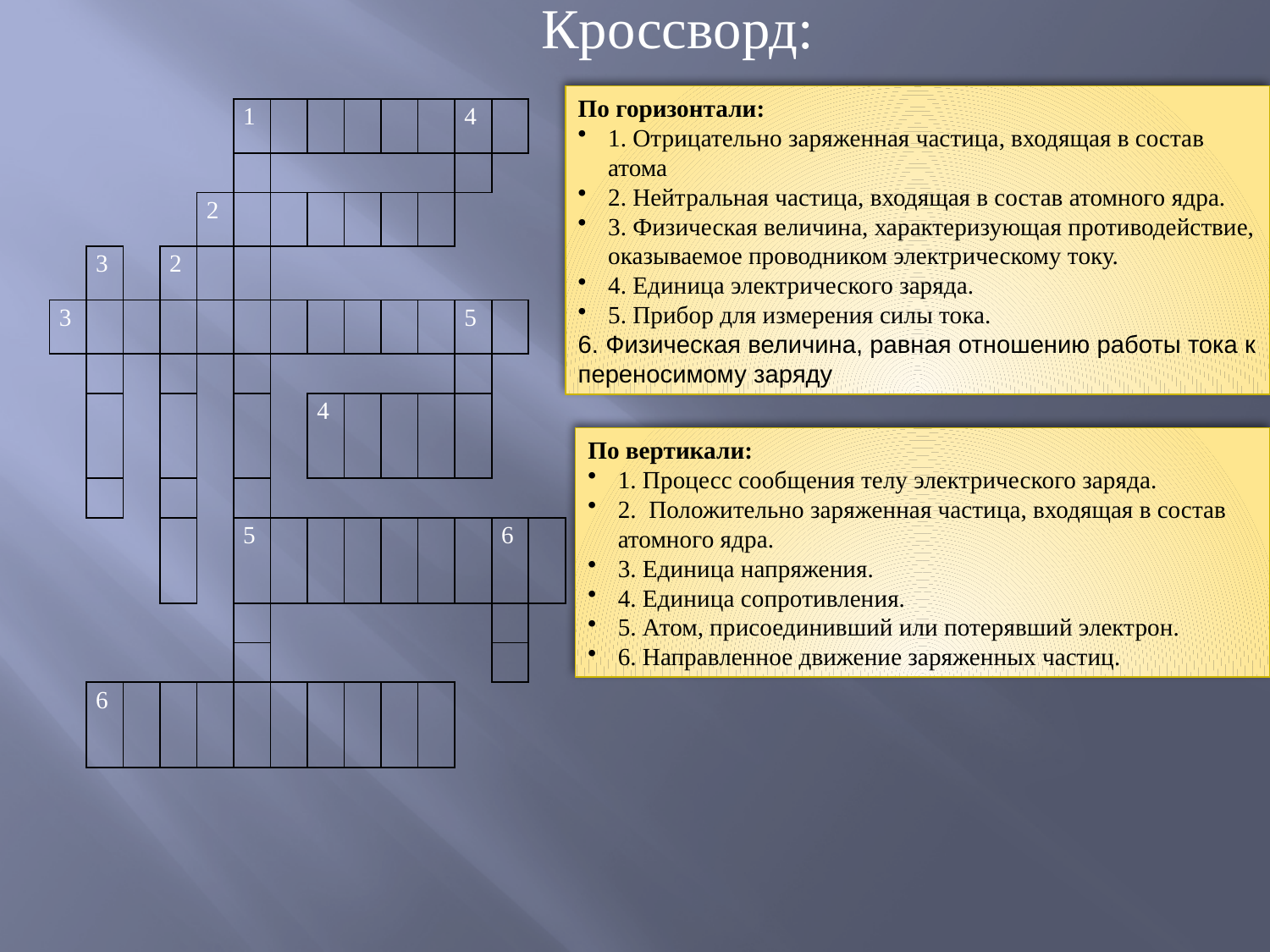

Кроссворд:

По горизонтали:
1. Отрицательно заряженная частица, входящая в состав атома
2. Нейтральная частица, входящая в состав атомного ядра.
3. Физическая величина, характеризующая противодействие, оказываемое проводником электрическому току.
4. Единица электрического заряда.
5. Прибор для измерения силы тока.
6. Физическая величина, равная отношению работы тока к переносимому заряду
|  |  |  |  |  | 1 |  |  |  |  |  | 4 |  |  |
| --- | --- | --- | --- | --- | --- | --- | --- | --- | --- | --- | --- | --- | --- |
|  |  |  |  |  |  |  |  |  |  |  |  |  |  |
|  |  |  |  | 2 |  |  |  |  |  |  |  |  |  |
|  | 3 |  | 2 |  |  |  |  |  |  |  |  |  |  |
| 3 |  |  |  |  |  |  |  |  |  |  | 5 |  |  |
|  |  |  |  |  |  |  |  |  |  |  |  |  |  |
|  |  |  |  |  |  |  | 4 |  |  |  |  |  |  |
|  |  |  |  |  |  |  |  |  |  |  |  |  |  |
|  |  |  |  |  | 5 |  |  |  |  |  |  | 6 |  |
|  |  |  |  |  |  |  |  |  |  |  |  |  |  |
|  |  |  |  |  |  |  |  |  |  |  |  |  |  |
|  | 6 |  |  |  |  |  |  |  |  |  |  |  |  |
По вертикали:
1. Процесс сообщения телу электрического заряда.
2.  Положительно заряженная частица, входящая в состав атомного ядра.
3. Единица напряжения.
4. Единица сопротивления.
5. Атом, присоединивший или потерявший электрон.
6. Направленное движение заряженных частиц.